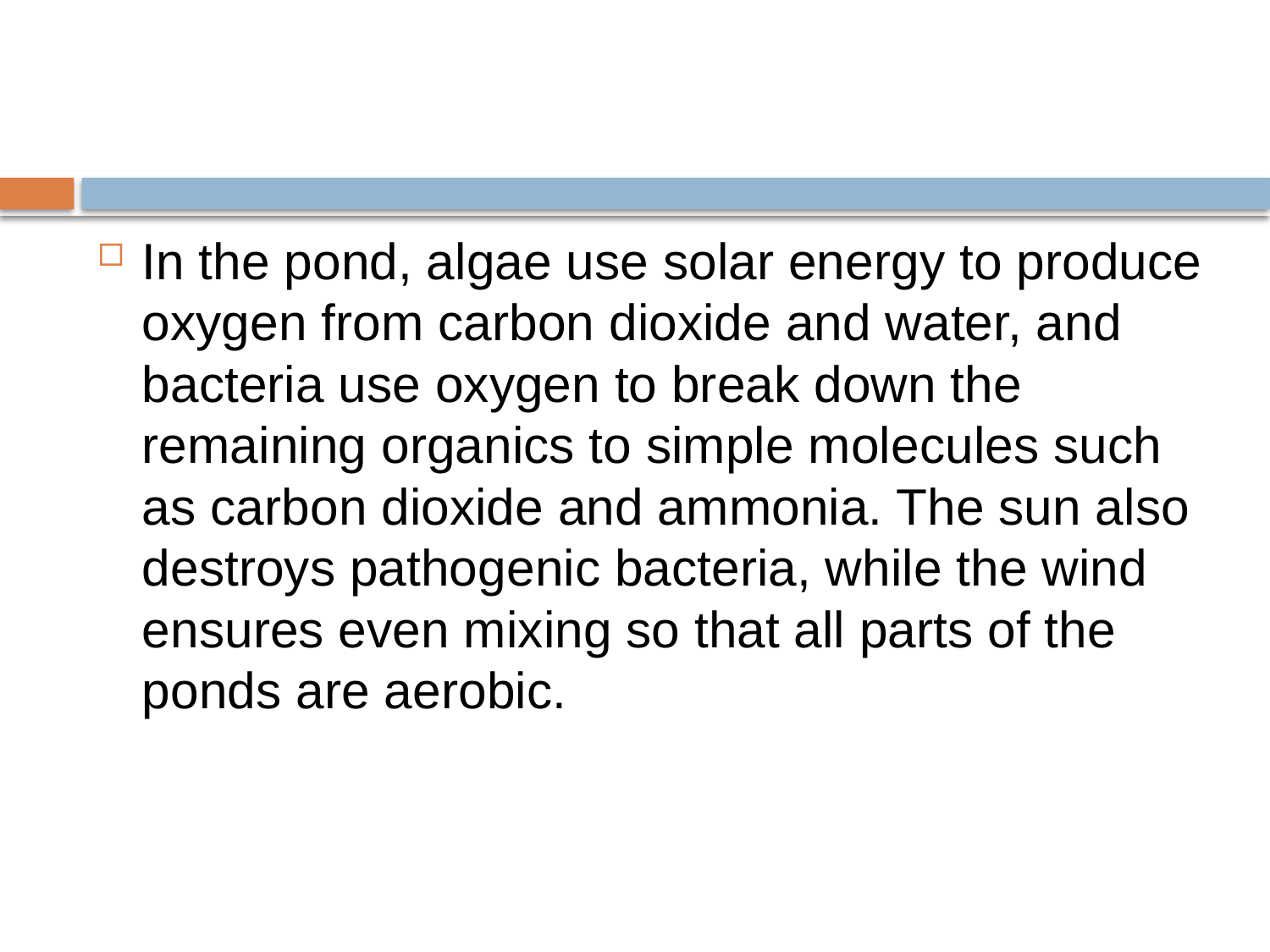

#
In the pond, algae use solar energy to produce oxygen from carbon dioxide and water, and bacteria use oxygen to break down the remaining organics to simple molecules such as carbon dioxide and ammonia. The sun also destroys pathogenic bacteria, while the wind ensures even mixing so that all parts of the ponds are aerobic.